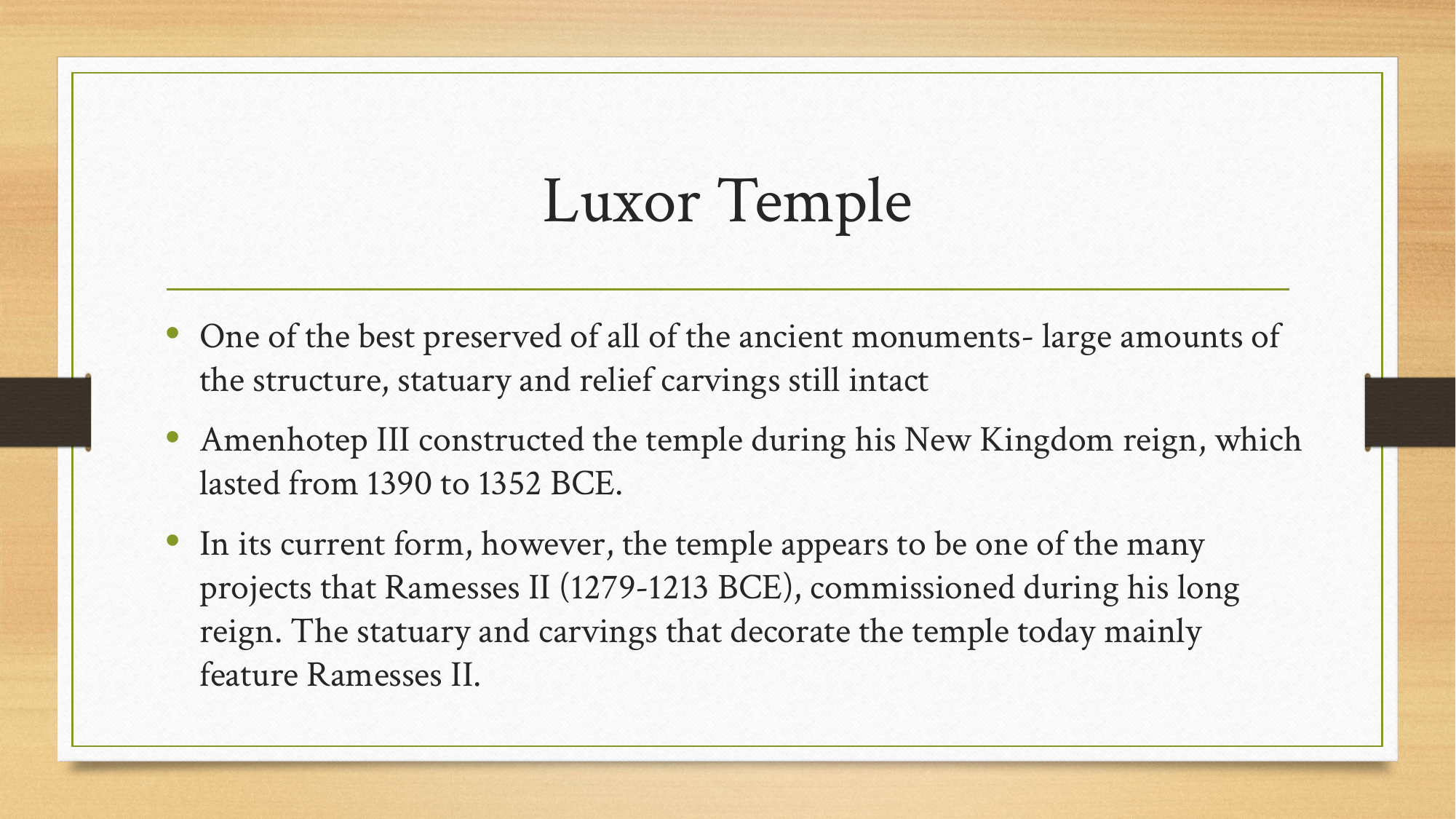

# Luxor Temple
One of the best preserved of all of the ancient monuments- large amounts of the structure, statuary and relief carvings still intact
Amenhotep III constructed the temple during his New Kingdom reign, which lasted from 1390 to 1352 BCE.
In its current form, however, the temple appears to be one of the many projects that Ramesses II (1279-1213 BCE), commissioned during his long reign. The statuary and carvings that decorate the temple today mainly feature Ramesses II.